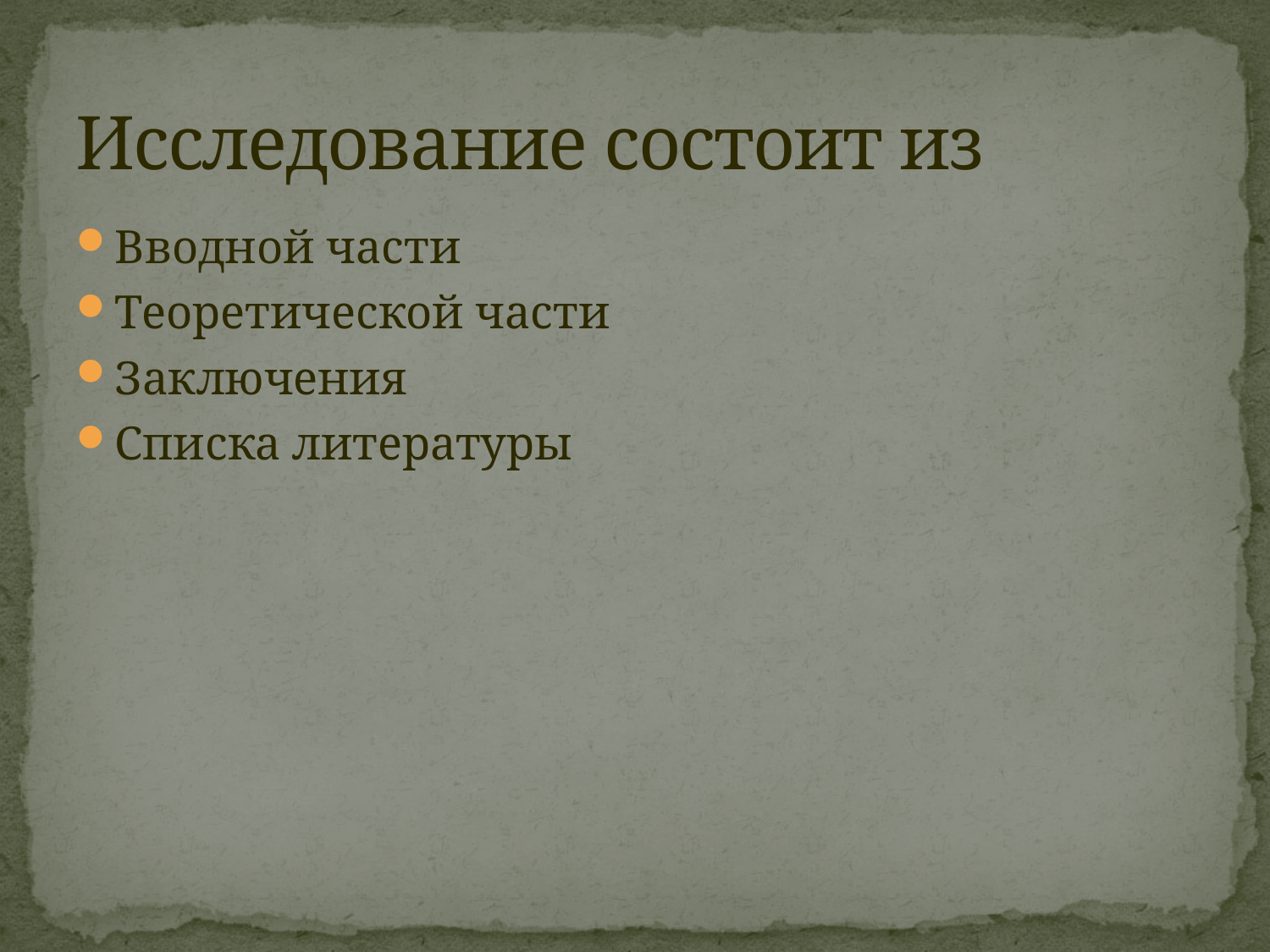

# Исследование состоит из
Вводной части
Теоретической части
Заключения
Списка литературы